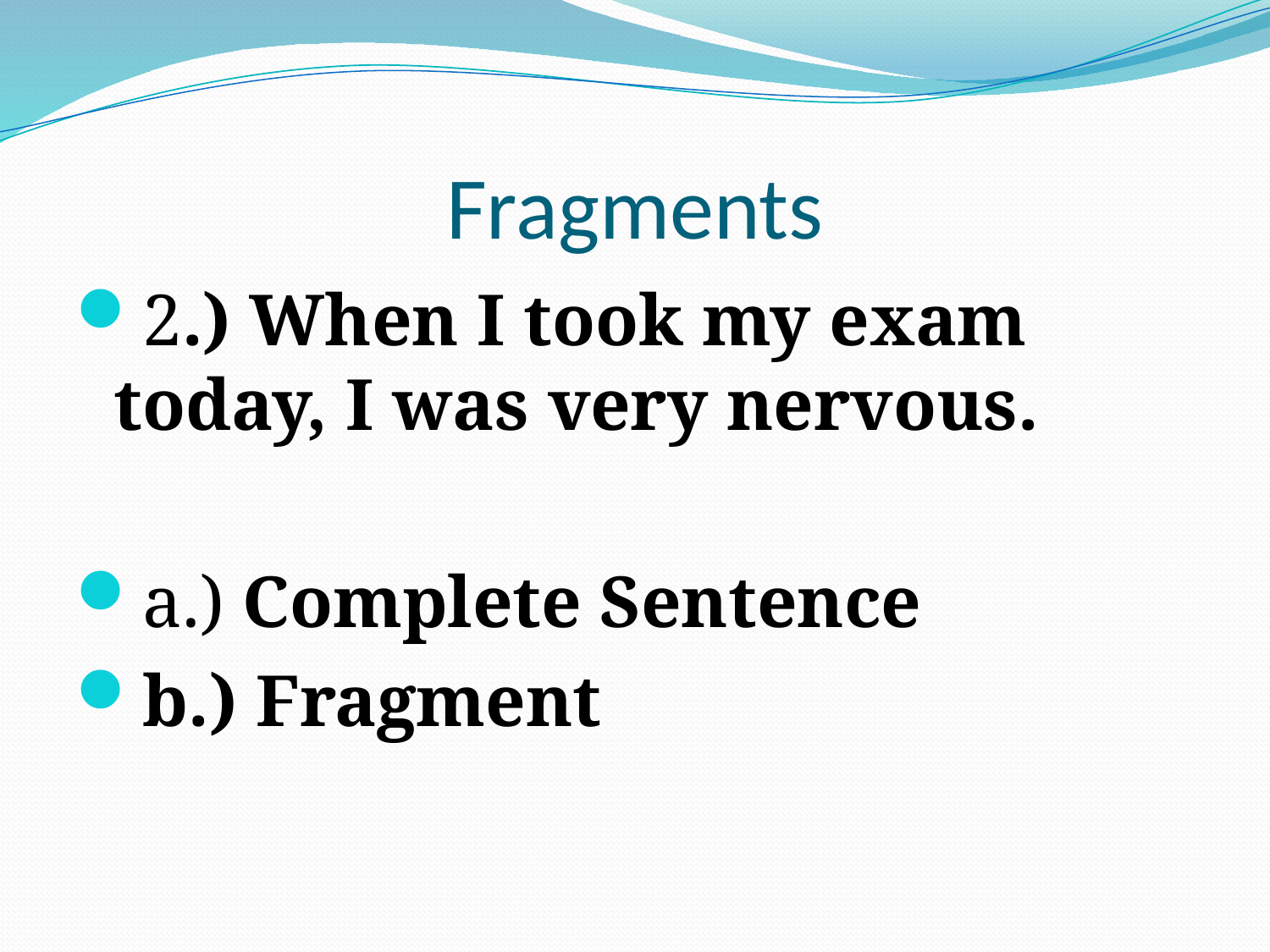

# Fragments
2.) When I took my exam today, I was very nervous.

a.) Complete Sentence
b.) Fragment